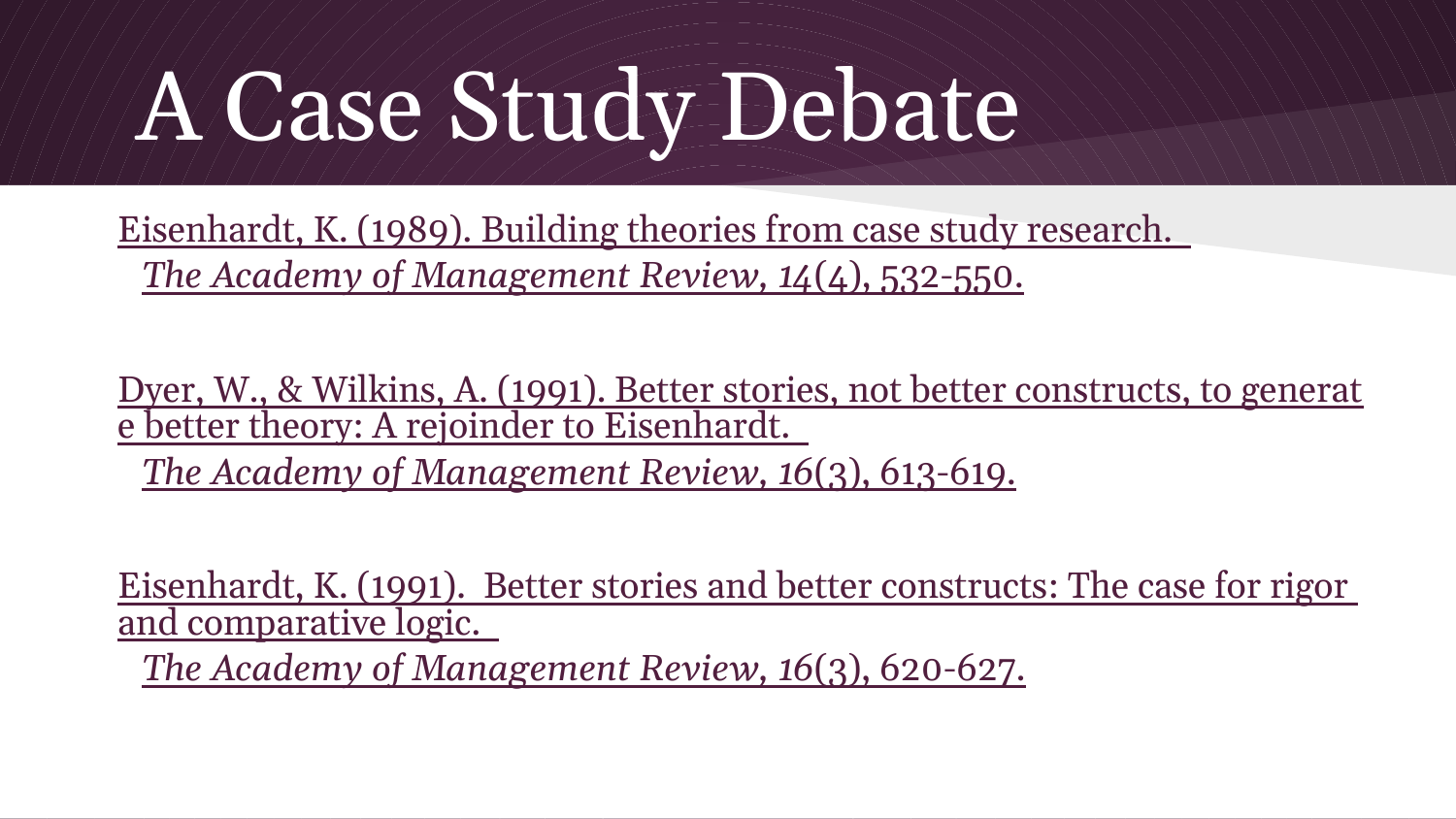

# A Case Study Debate
Eisenhardt, K. (1989). Building theories from case study research.  The Academy of Management Review, 14(4), 532-550.

Dyer, W., & Wilkins, A. (1991). Better stories, not better constructs, to generate better theory: A rejoinder to Eisenhardt.  The Academy of Management Review, 16(3), 613-619.

Eisenhardt, K. (1991).  Better stories and better constructs: The case for rigor and comparative logic.  The Academy of Management Review, 16(3), 620-627.